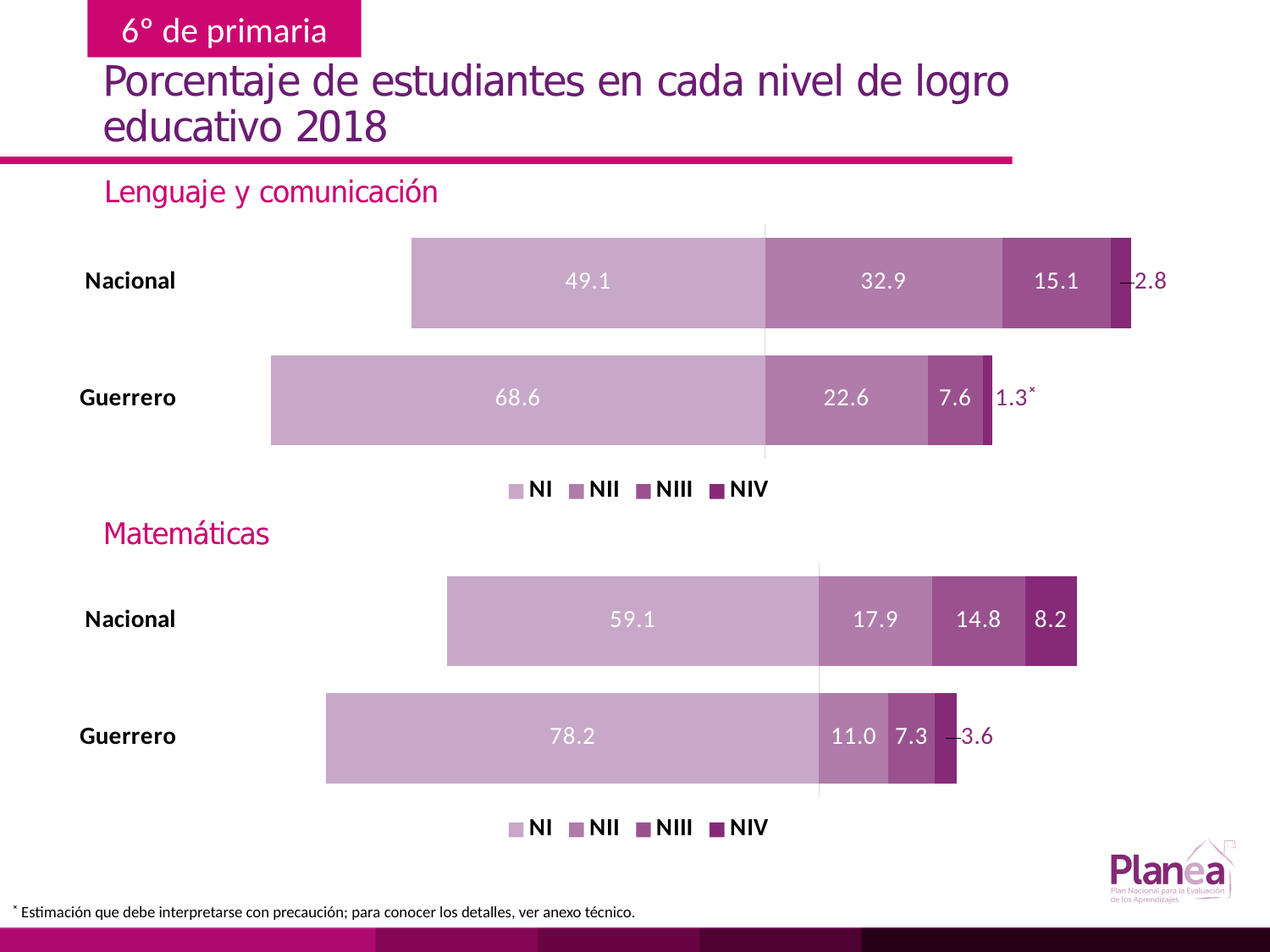

# Porcentaje de estudiantes en cada nivel de logro educativo 2018

Lenguaje y comunicación

### Chart

| Category |  |  |  |  |
|---|---|---|---|---|
| Guerrero | -68.6 | 22.6 | 7.6 | 1.3 |
| Nacional | -49.1 | 32.9 | 15.1 | 2.8 |
Matemáticas

### Chart

| Category |  |  |  |  |
|---|---|---|---|---|
| Guerrero | -78.2 | 11.0 | 7.3 | 3.6 |
| Nacional | -59.1 | 17.9 | 14.8 | 8.2 |
˟ Estimación que debe interpretarse con precaución; para conocer los detalles, ver anexo técnico.